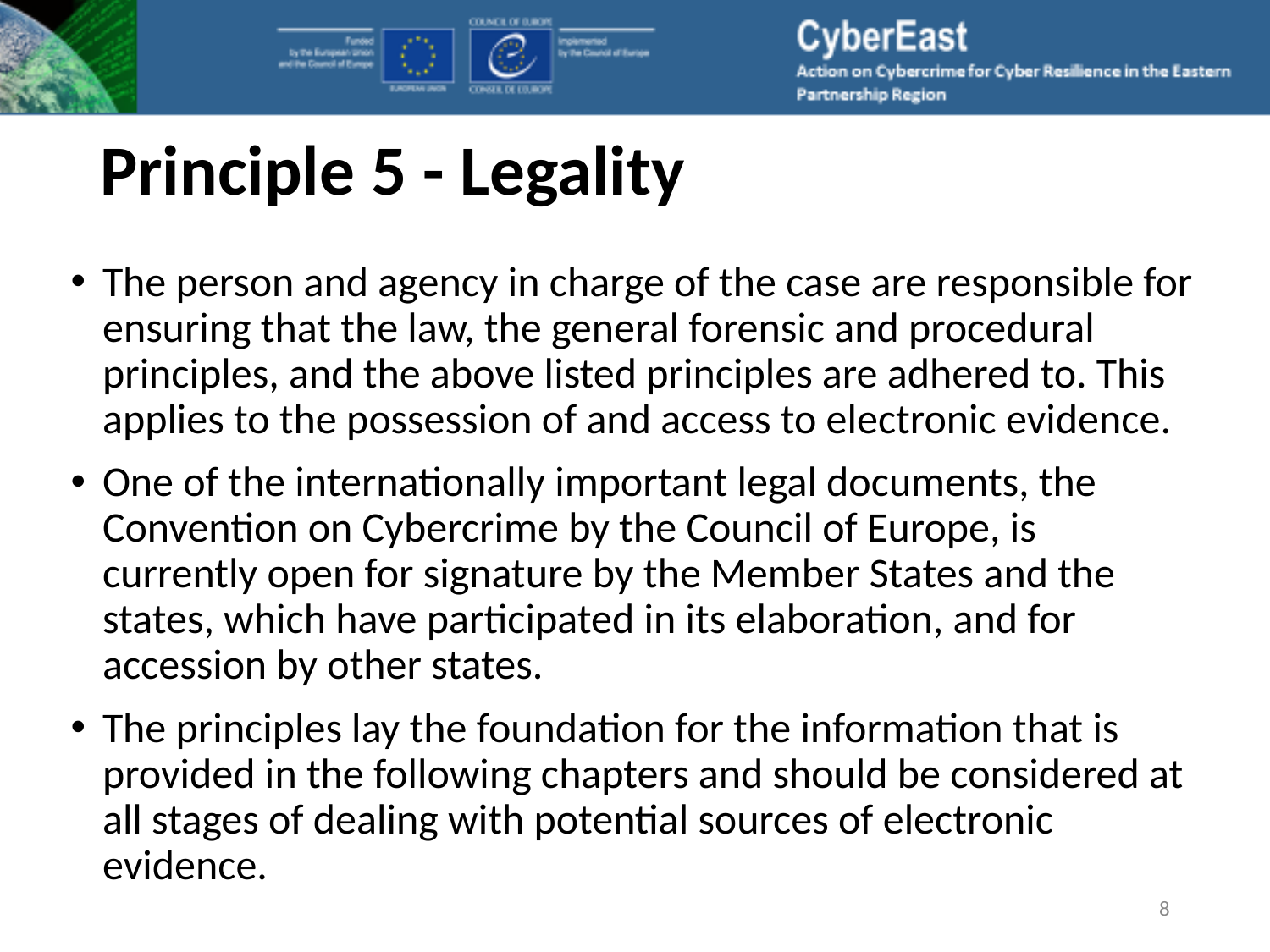

# Principle 5 - Legality
The person and agency in charge of the case are responsible for ensuring that the law, the general forensic and procedural principles, and the above listed principles are adhered to. This applies to the possession of and access to electronic evidence.
One of the internationally important legal documents, the Convention on Cybercrime by the Council of Europe, is currently open for signature by the Member States and the states, which have participated in its elaboration, and for accession by other states.
The principles lay the foundation for the information that is provided in the following chapters and should be considered at all stages of dealing with potential sources of electronic evidence.

8